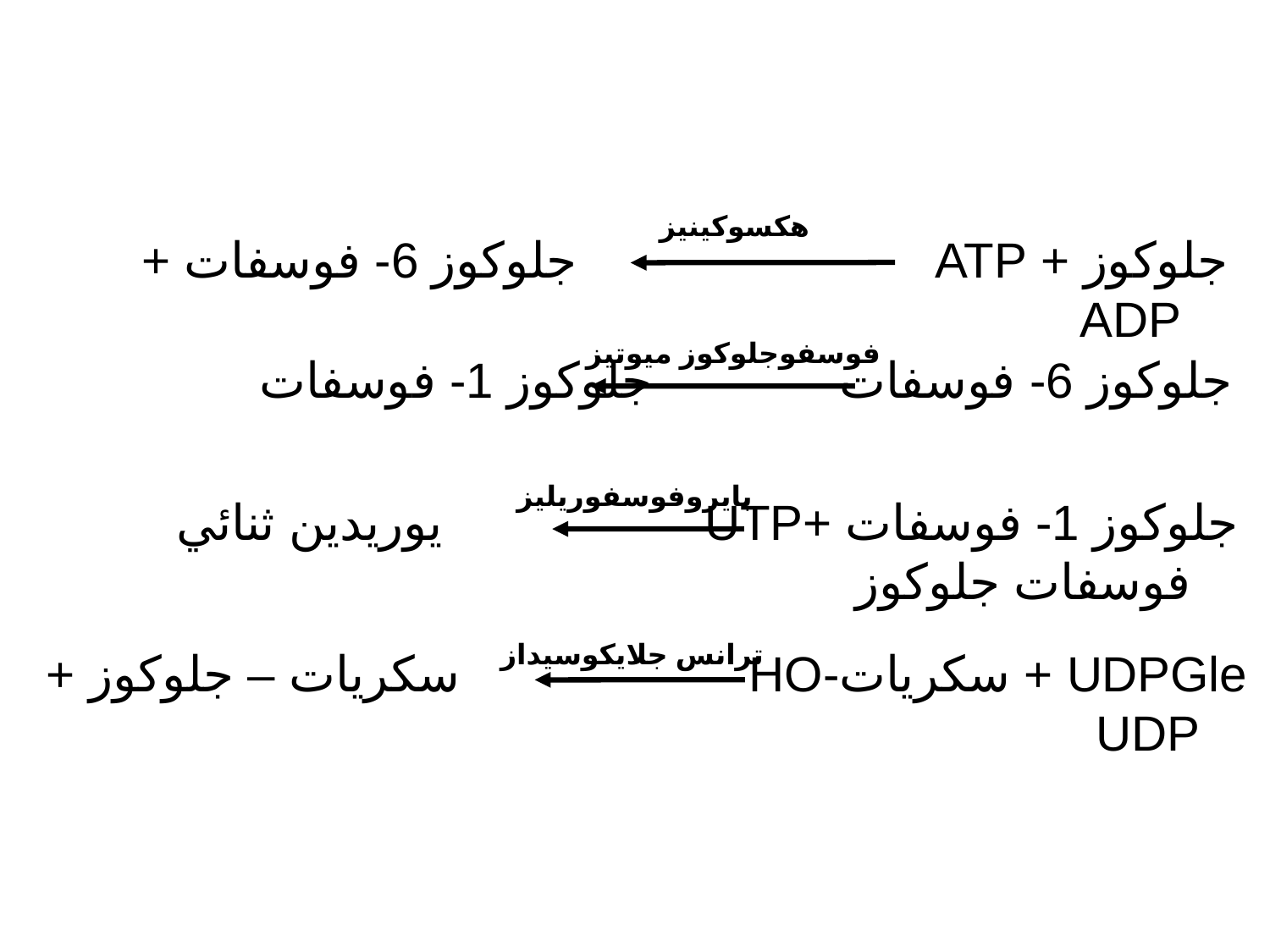

هكسوكينيز

جلوكوز + ATP                          جلوكوز 6- فوسفات + ADP
فوسفوجلوكوز ميوتيز
جلوكوز 6- فوسفات 		           جلوكوز 1- فوسفات

بايروفوسفوريليز
جلوكوز 1- فوسفات +UTP                   يوريدين ثنائي فوسفات جلوكوز

ترانس جلايكوسيداز
UDPGle + سكريات-HO                     سكريات – جلوكوز + UDP